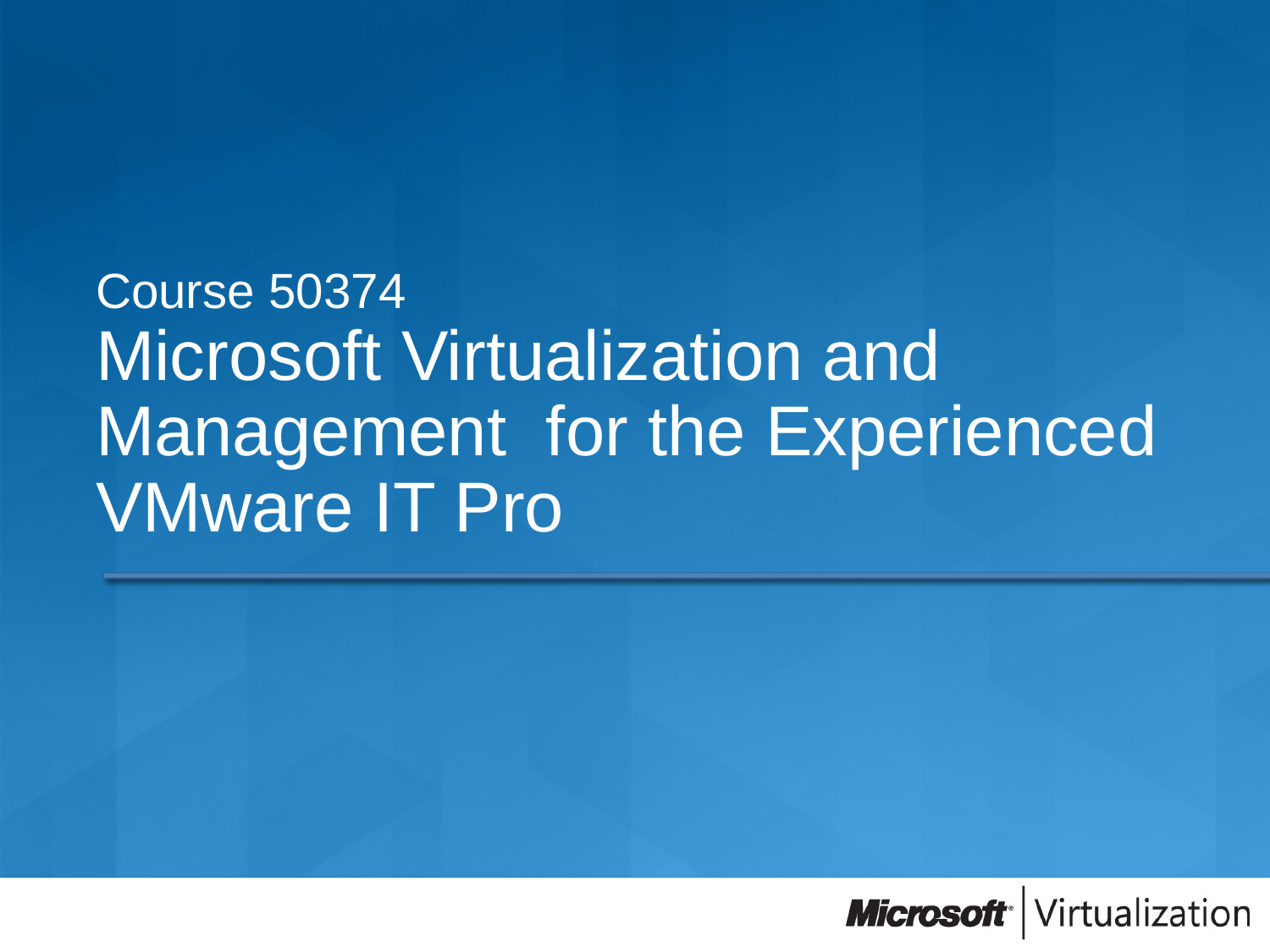

Course 50374
Microsoft Virtualization and Management  for the Experienced VMware IT Pro